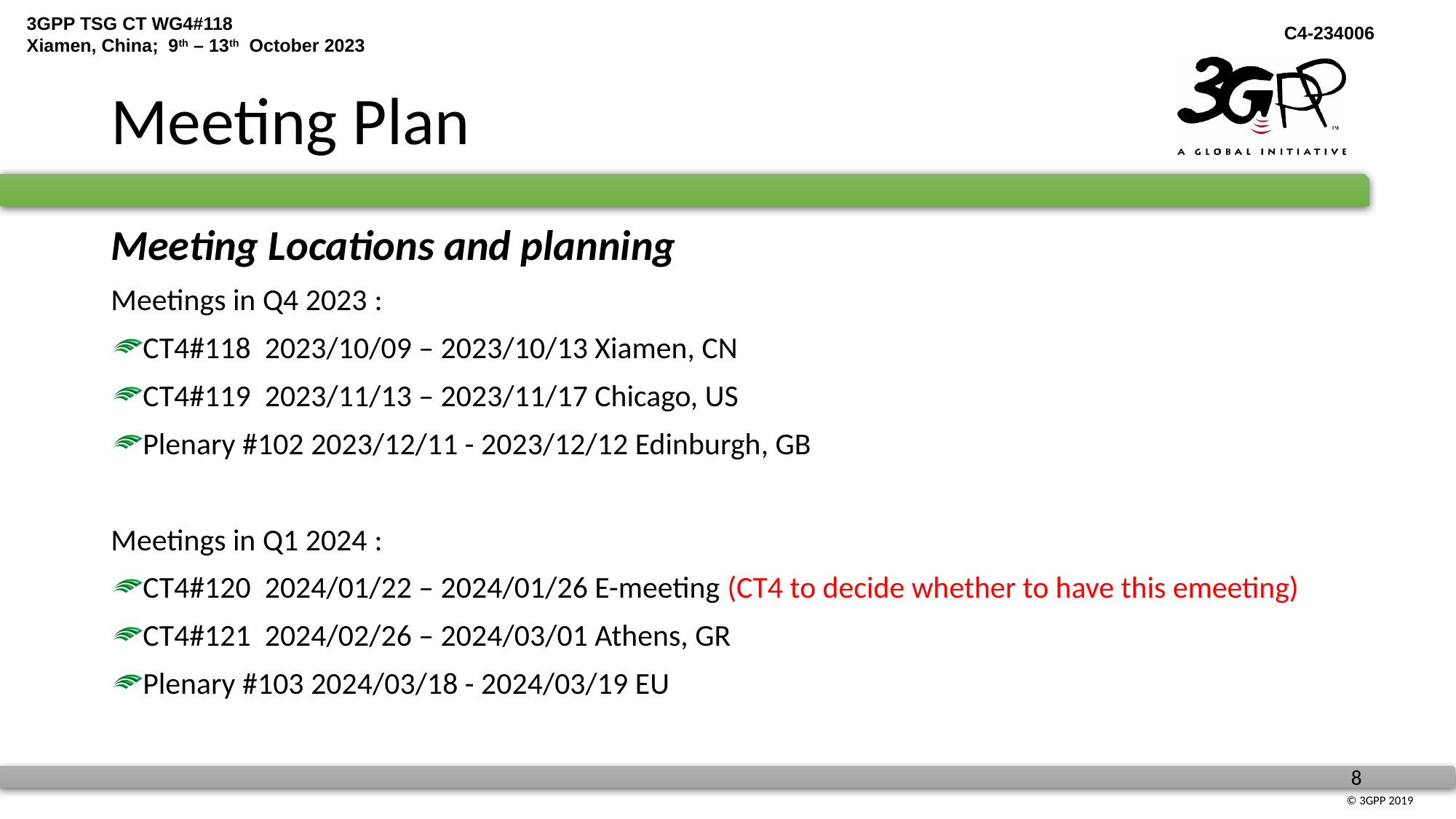

# Meeting Plan
Meeting Locations and planning
Meetings in Q4 2023 :
CT4#118  2023/10/09 – 2023/10/13 Xiamen, CN
CT4#119  2023/11/13 – 2023/11/17 Chicago, US
Plenary #102 2023/12/11 - 2023/12/12 Edinburgh, GB

Meetings in Q1 2024 :
CT4#120  2024/01/22 – 2024/01/26 E-meeting (CT4 to decide whether to have this emeeting)
CT4#121  2024/02/26 – 2024/03/01 Athens, GR
Plenary #103 2024/03/18 - 2024/03/19 EU